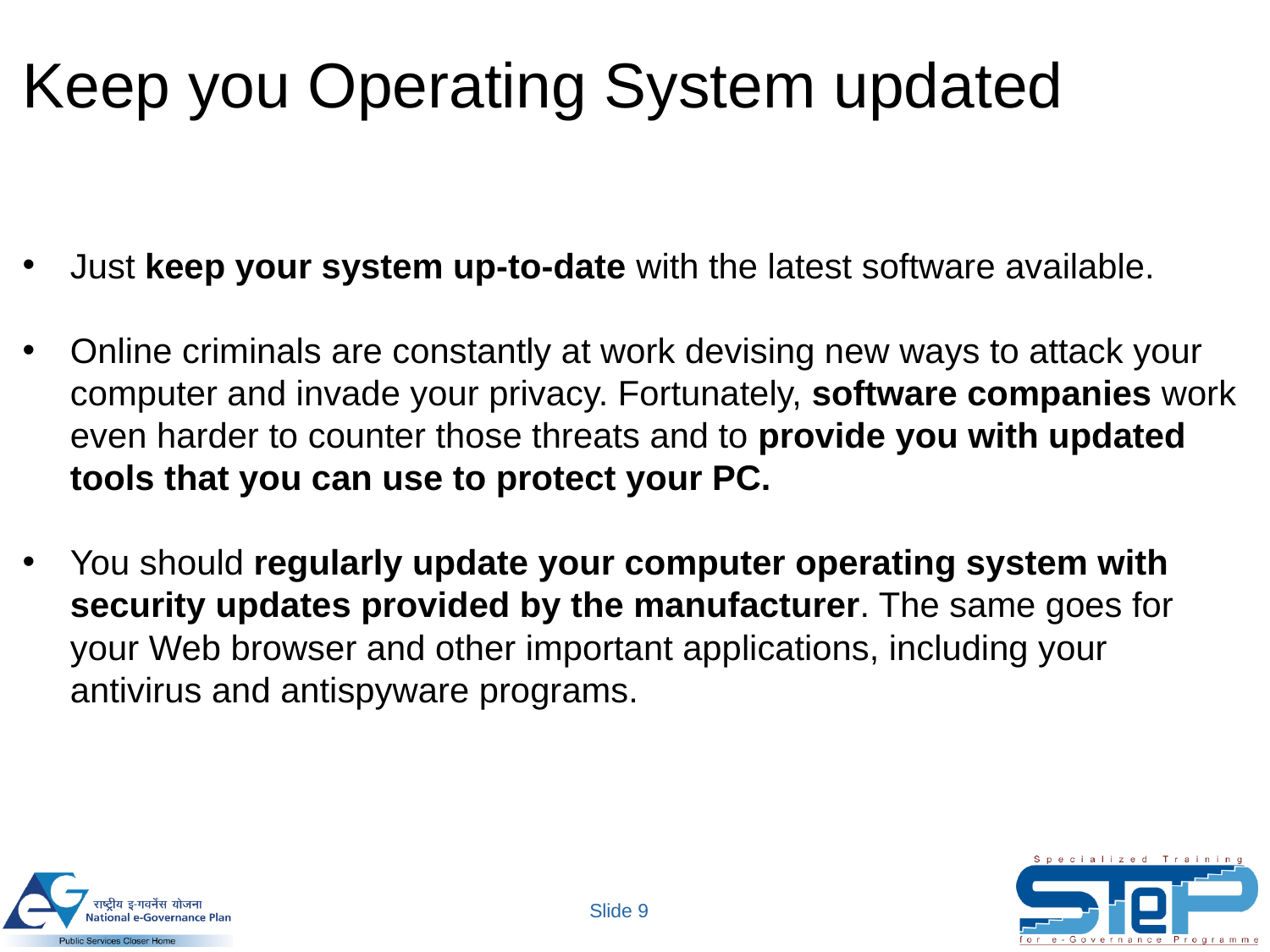

Keep you Operating System updated
Just keep your system up-to-date with the latest software available.

Online criminals are constantly at work devising new ways to attack your computer and invade your privacy. Fortunately, software companies work even harder to counter those threats and to provide you with updated tools that you can use to protect your PC.

You should regularly update your computer operating system with security updates provided by the manufacturer. The same goes for your Web browser and other important applications, including your antivirus and antispyware programs.